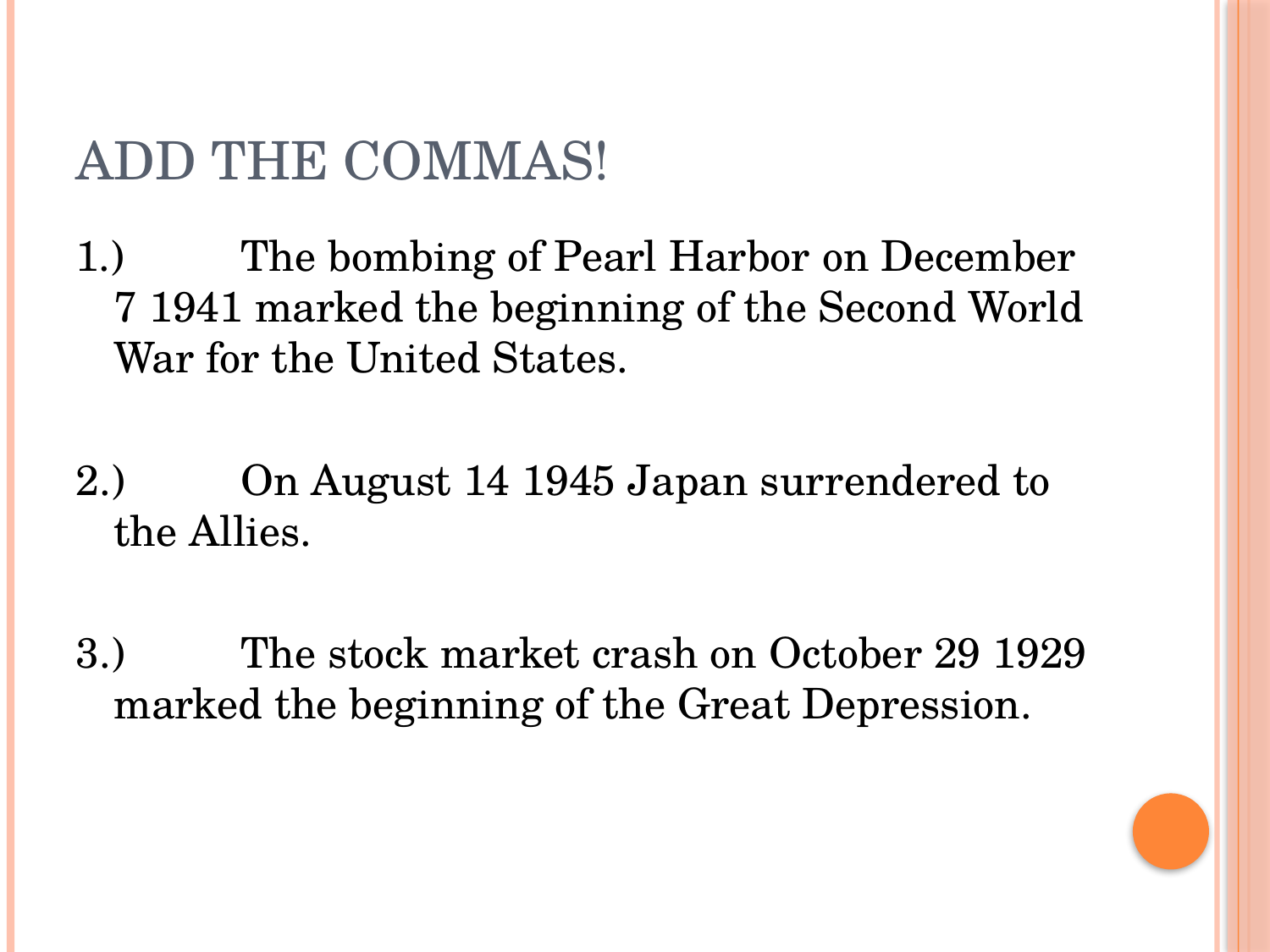

# Add The Commas!
1.)	The bombing of Pearl Harbor on December 7 1941 marked the beginning of the Second World War for the United States.

2.)	On August 14 1945 Japan surrendered to the Allies.

3.)	The stock market crash on October 29 1929 marked the beginning of the Great Depression.